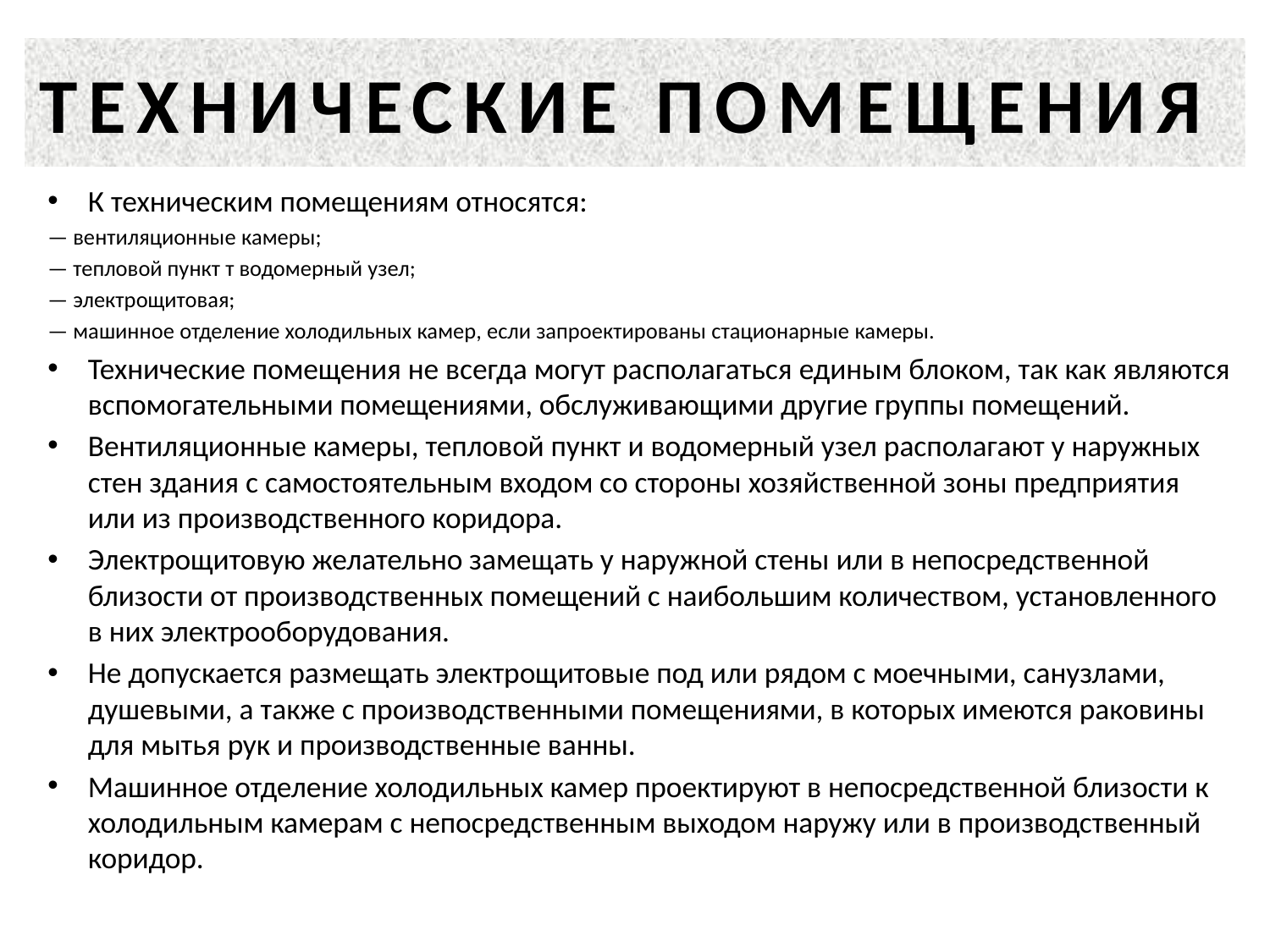

# ТЕХНИЧЕСКИЕ ПОМЕЩЕНИЯ
К техническим помещениям относятся:
— вентиляционные камеры;
— тепловой пункт т водомерный узел;
— электрощитовая;
— машинное отделение холодильных камер, если запроектированы стационарные камеры.
Технические помещения не всегда могут располагаться единым блоком, так как являются вспомогательными помещениями, обслуживающими другие группы помещений.
Вентиляционные камеры, тепловой пункт и водомерный узел располагают у наружных стен здания с самостоятельным входом со стороны хозяйственной зоны предприятия или из производственного коридора.
Электрощитовую желательно замещать у наружной стены или в непосредственной близости от производственных помещений с наибольшим количеством, установленного в них электрооборудования.
Не допускается размещать электрощитовые под или рядом с моечными, санузлами, душевыми, а также с производственными помещениями, в которых имеются раковины для мытья рук и производственные ванны.
Машинное отделение холодильных камер проектируют в непосредственной близости к холодильным камерам с непосредственным выходом наружу или в производственный коридор.